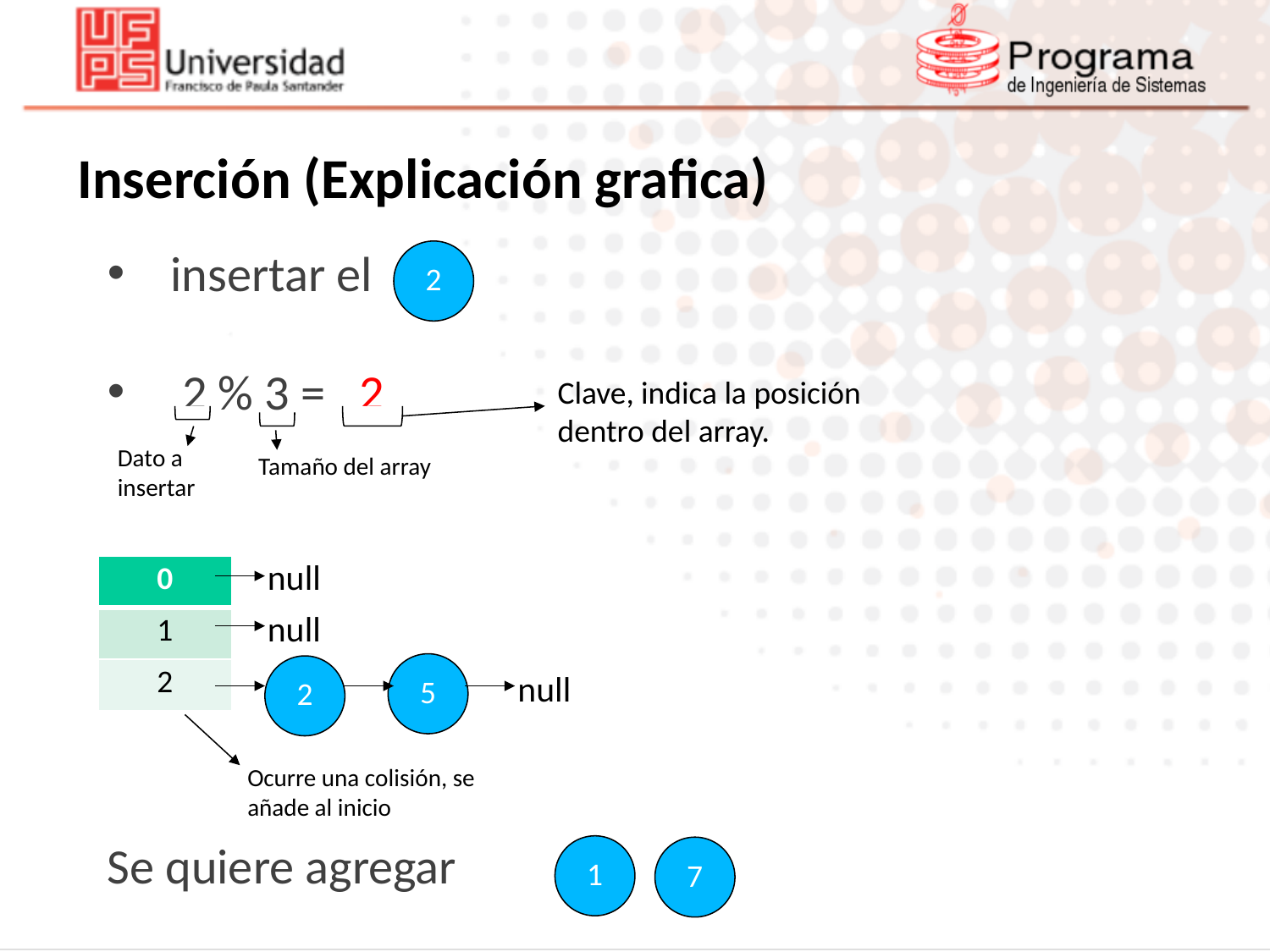

Inserción (Explicación grafica)
insertar el

 2 % 3 =   2

Se quiere agregar
2
Clave, indica la posición dentro del array.

Dato a insertar
Tamaño del array
null
| 0 |
| --- |
| 1 |
| 2 |
null
5
2
null
Ocurre una colisión, se añade al inicio
1
7